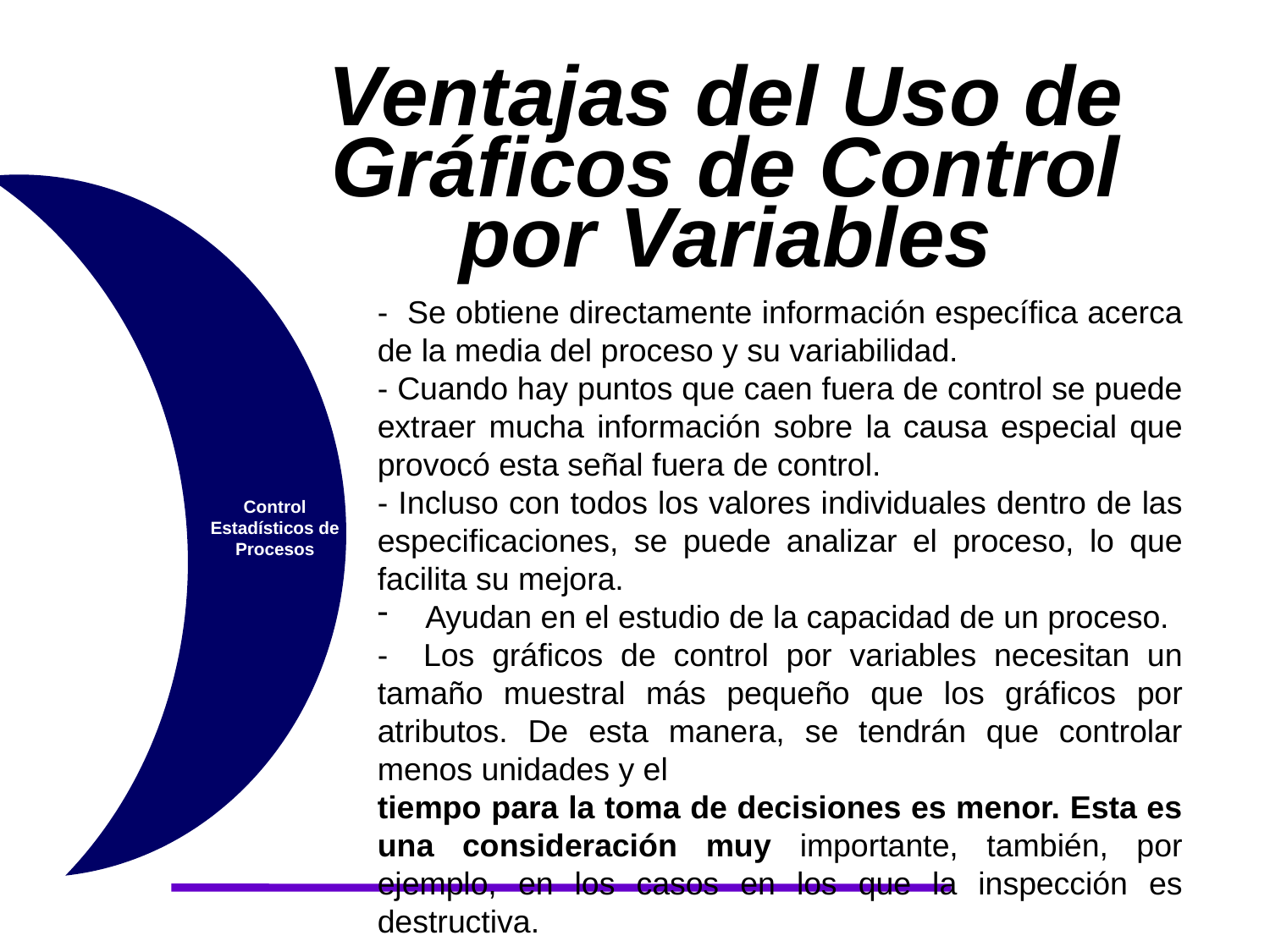

Ventajas del Uso de Gráficos de Control por Variables

-  Se obtiene directamente información específica acerca de la media del proceso y su variabilidad.
- Cuando hay puntos que caen fuera de control se puede extraer mucha información sobre la causa especial que provocó esta señal fuera de control.
- Incluso con todos los valores individuales dentro de las especificaciones, se puede analizar el proceso, lo que facilita su mejora.
  Ayudan en el estudio de la capacidad de un proceso.
-  Los gráficos de control por variables necesitan un tamaño muestral más pequeño que los gráficos por atributos. De esta manera, se tendrán que controlar menos unidades y el
tiempo para la toma de decisiones es menor. Esta es una consideración muy importante, también, por ejemplo, en los casos en los que la inspección es destructiva.

Control Estadísticos de Procesos